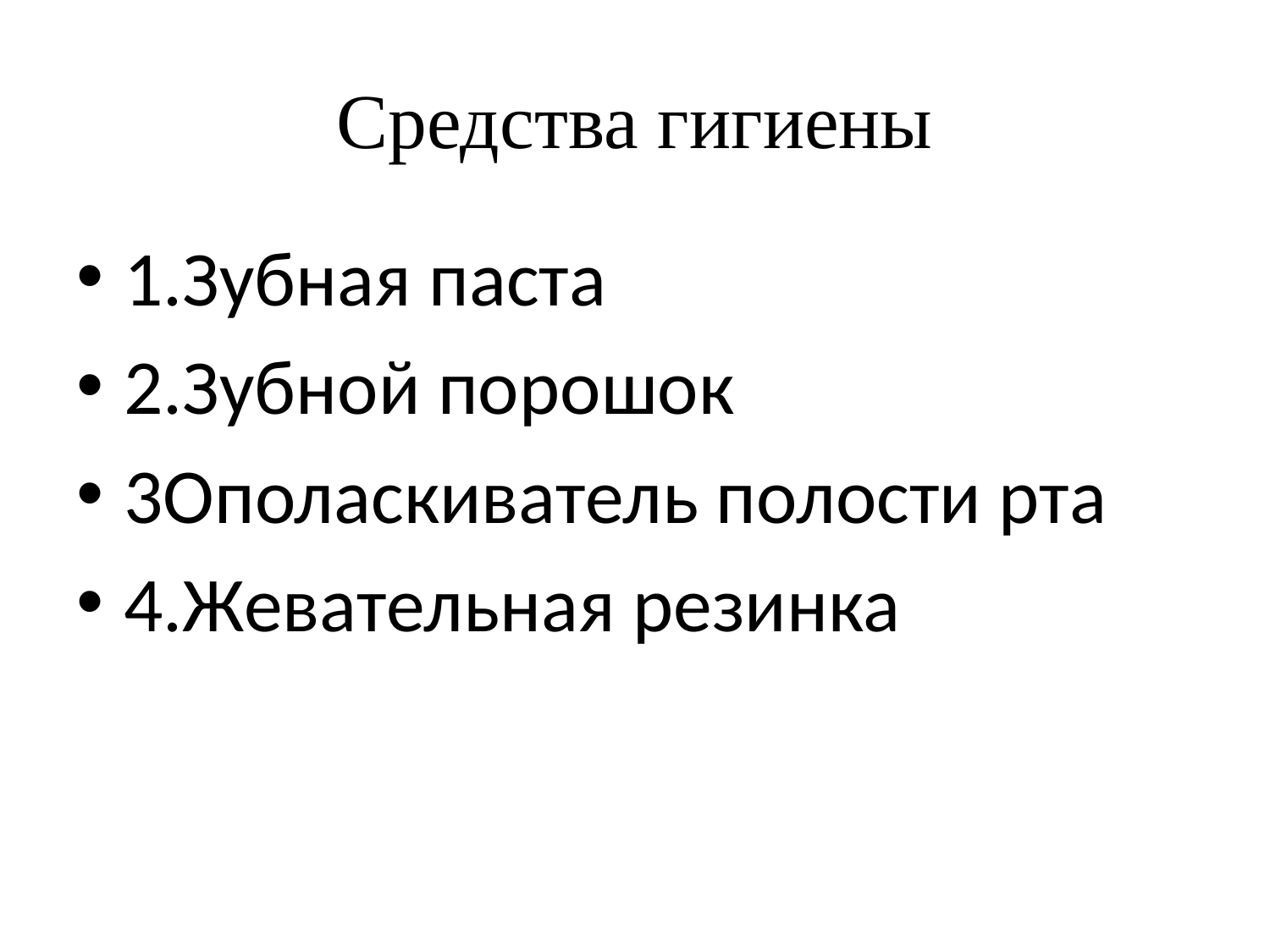

# Средства гигиены
1.Зубная паста
2.Зубной порошок
3Ополаскиватель полости рта
4.Жевательная резинка